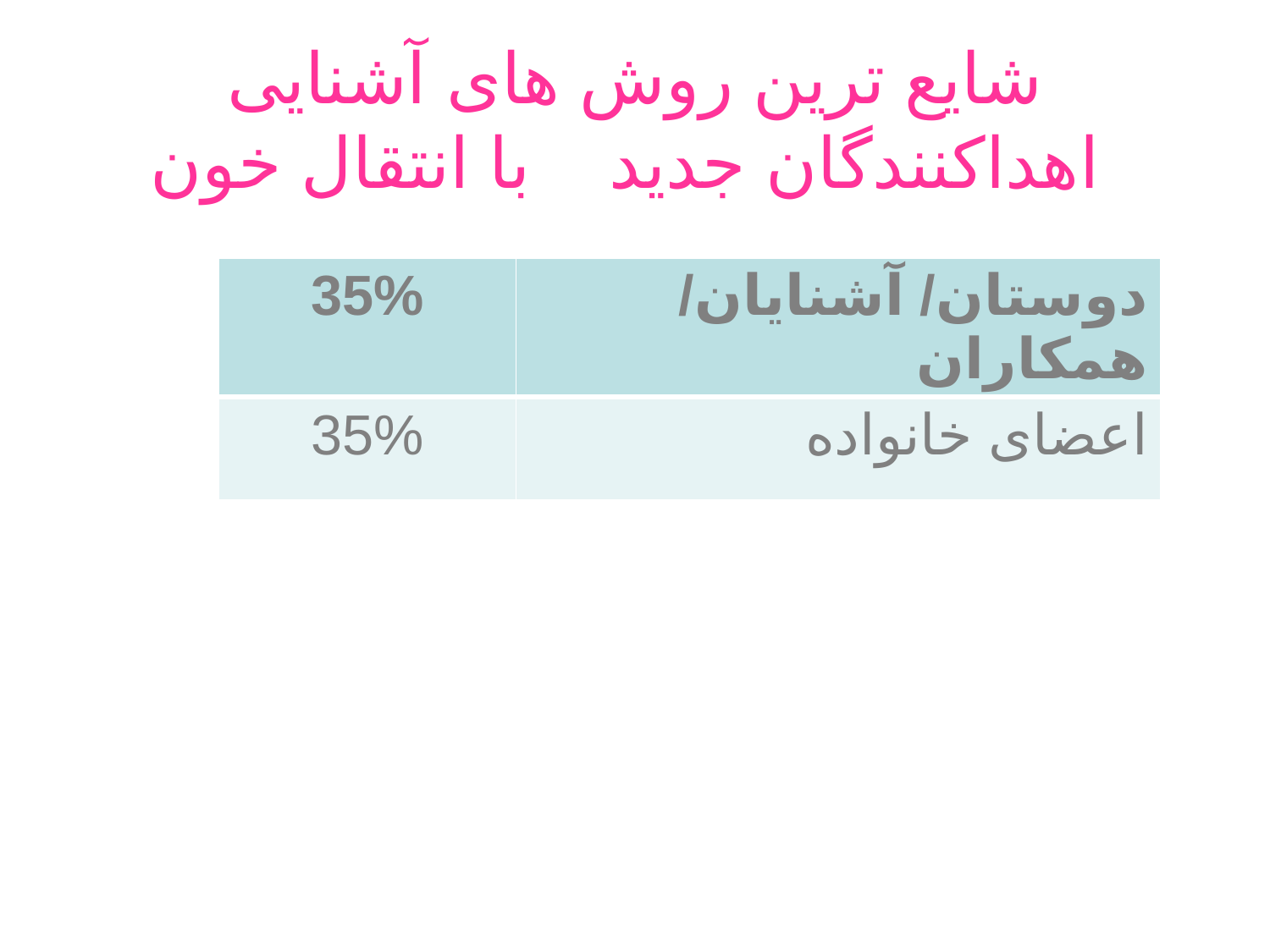

# شايع ترين روش های آشنايی اهداکنندگان جديد    با انتقال خون

| 35% | دوستان/ آشنايان/ همکاران |
| --- | --- |
| 35% | اعضای خانواده |